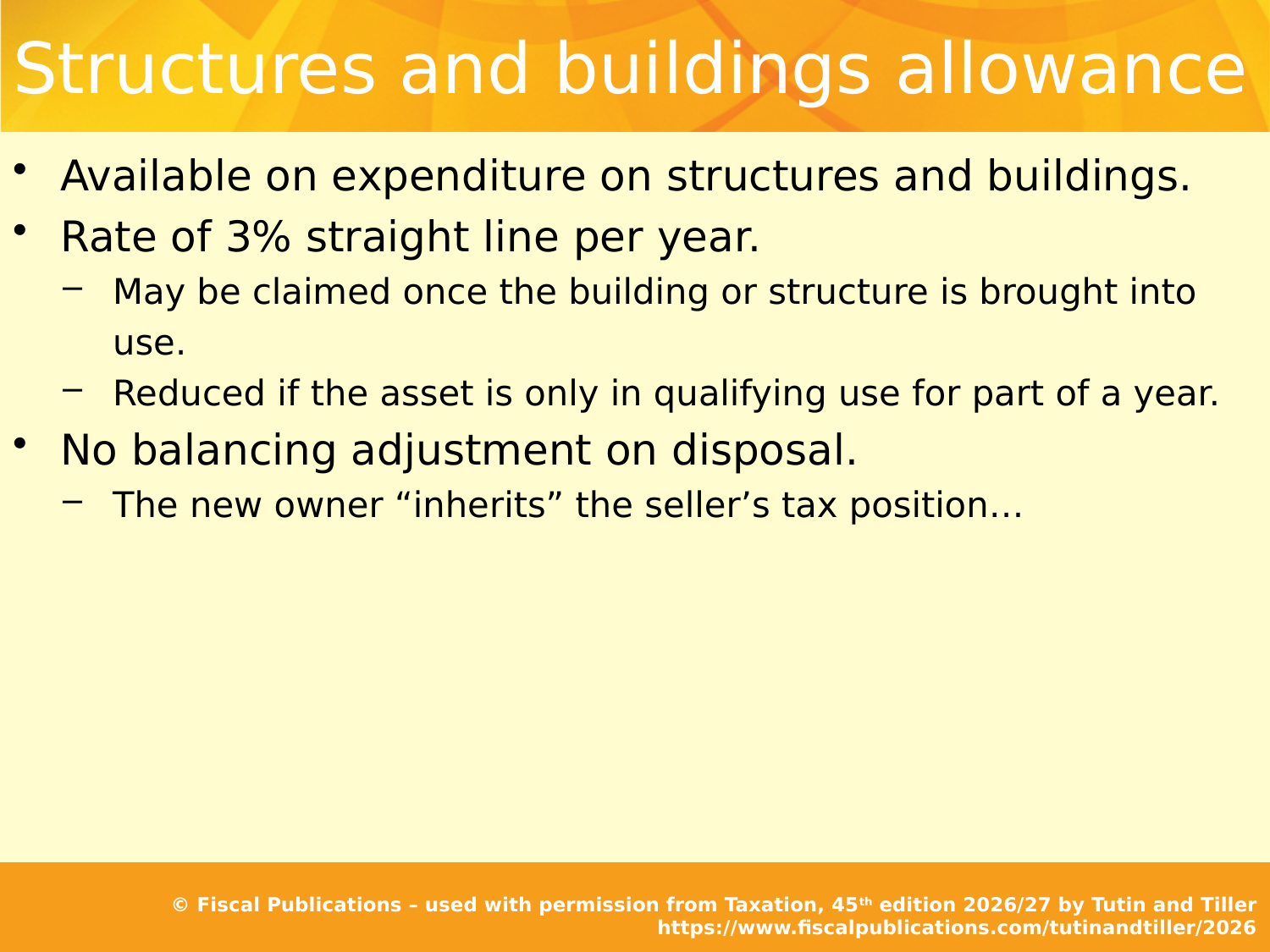

# Structures and buildings allowance
Available on expenditure on structures and buildings.
Rate of 3% straight line per year.
May be claimed once the building or structure is brought into use.
Reduced if the asset is only in qualifying use for part of a year.
No balancing adjustment on disposal.
The new owner “inherits” the seller’s tax position…